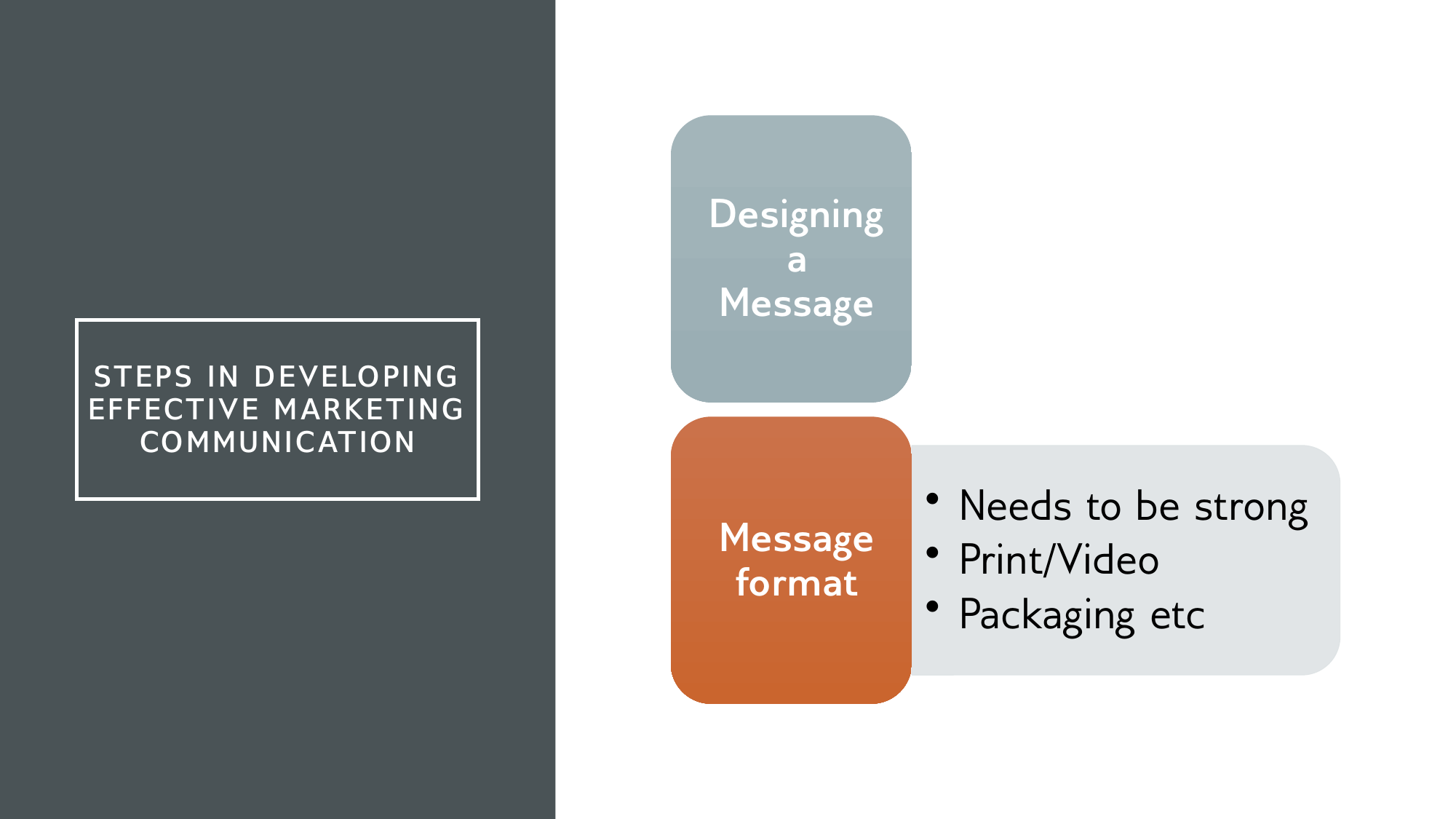

Designing a Message
Needs to be strong
Print/Video
Packaging etc
Message format

# Steps in Developing Effective Marketing Communication